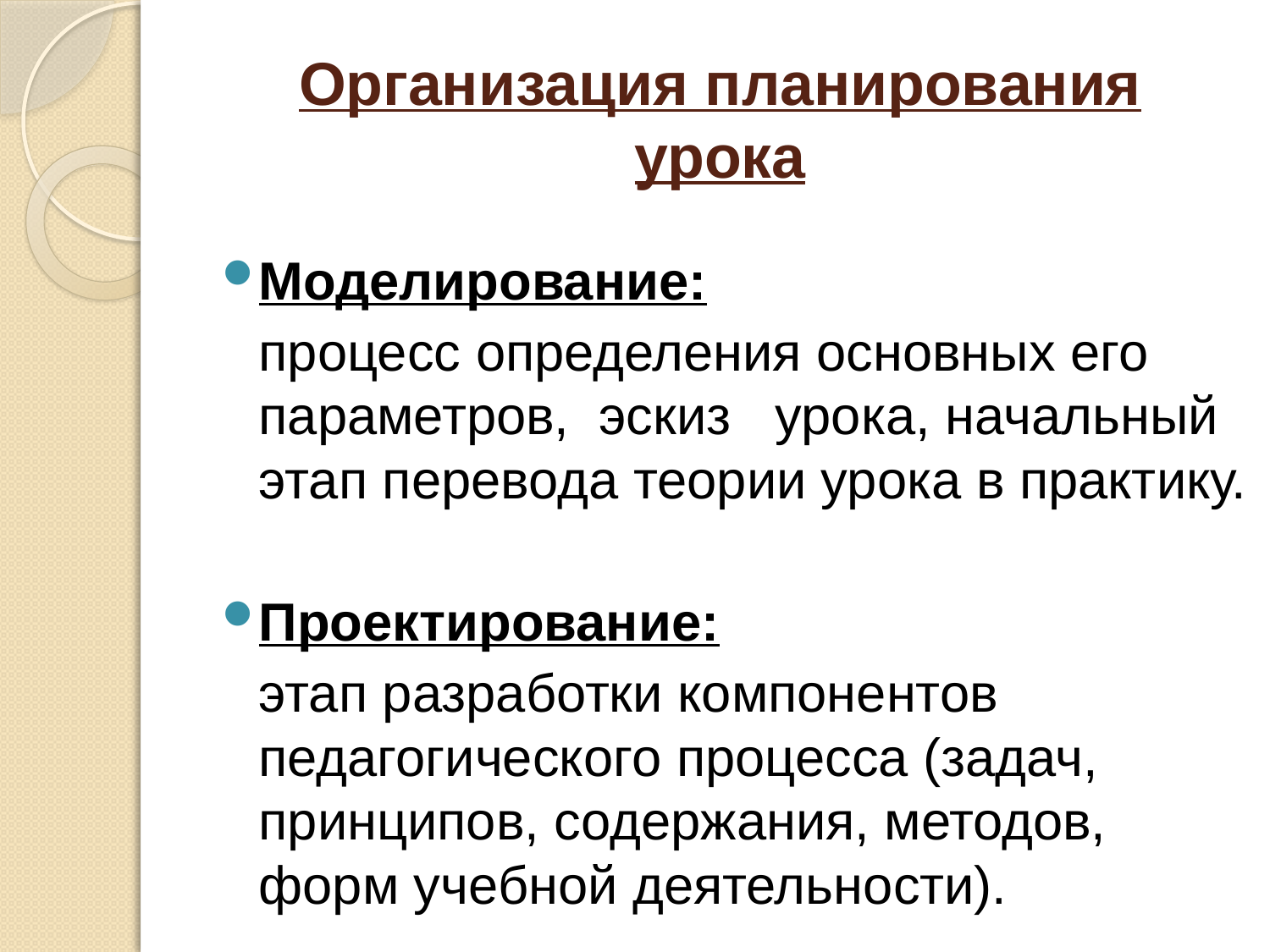

# Организация планирования урока

Моделирование:
	процесс определения основных его параметров,  эскиз   урока, начальный этап перевода теории урока в практику.

Проектирование:
	этап разработки компонентов педагогического процесса (задач, принципов, содержания, методов, форм учебной деятельности).